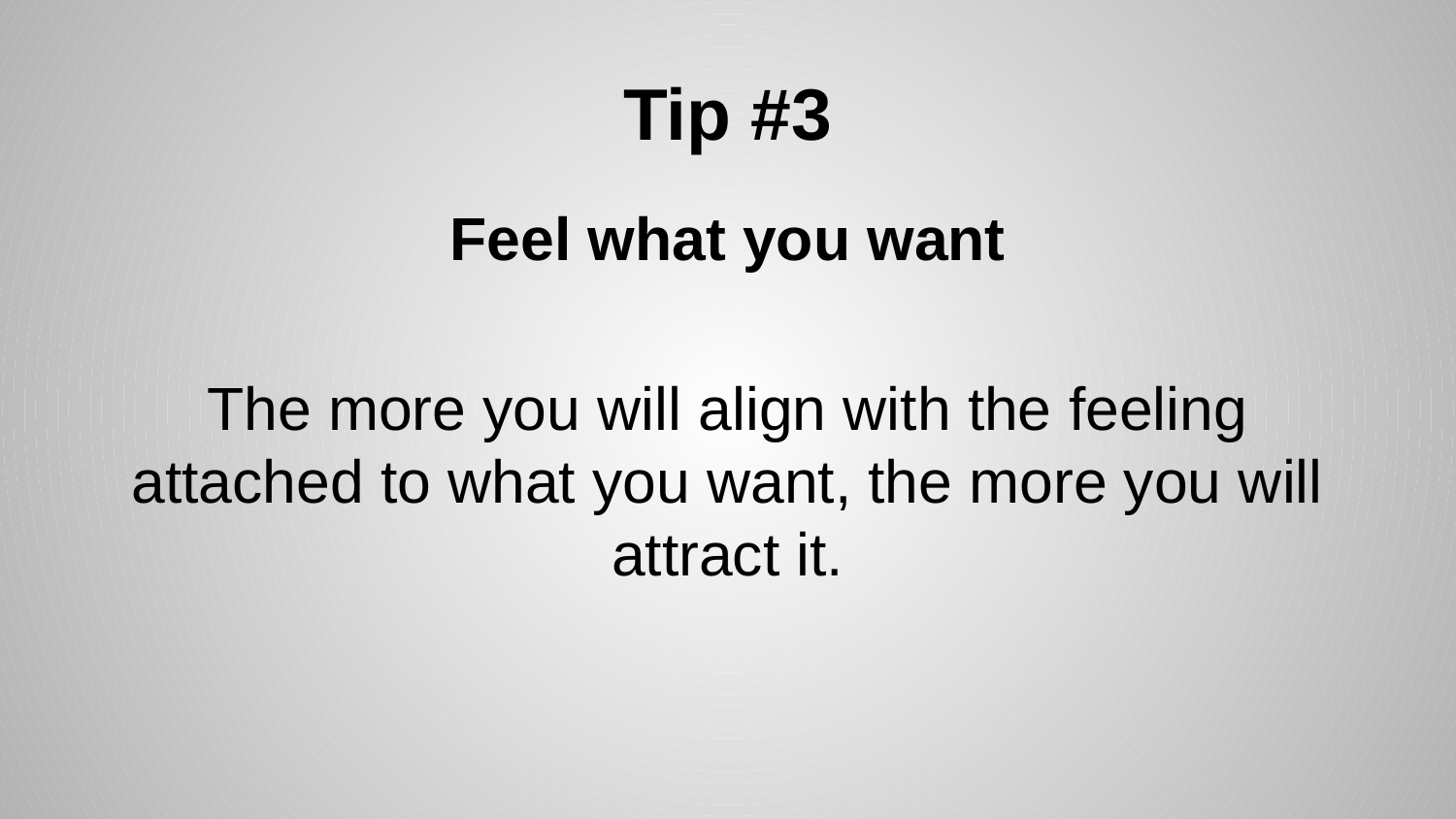

# Tip #3
Feel what you want

The more you will align with the feeling attached to what you want, the more you will attract it.